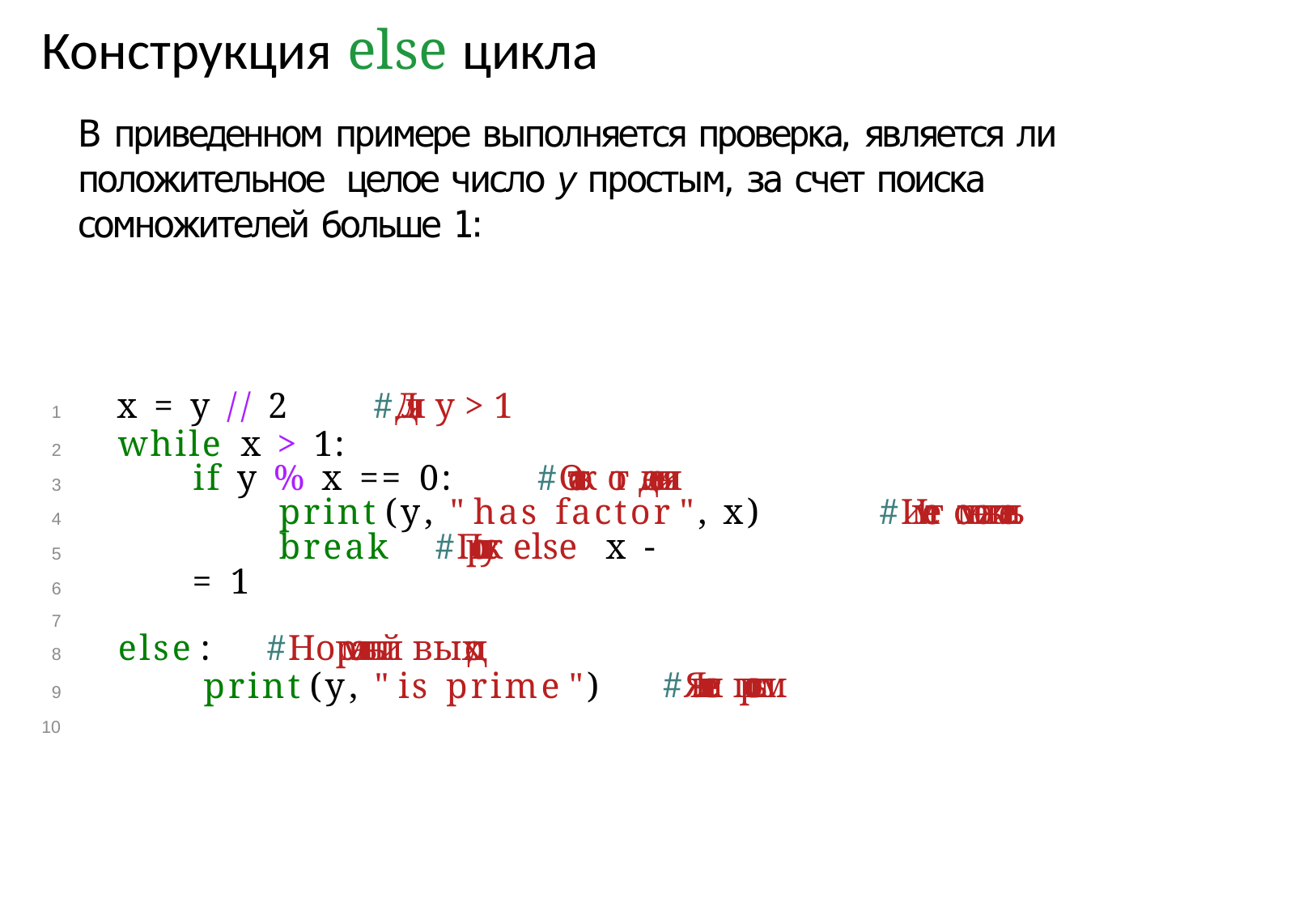

# Конструкция else цикла
В приведенном примере выполняется проверка, является ли положительное  целое число y простым, за счет поиска сомножителей больше 1:
1	x = y // 2	#Для y > 1
2	while x > 1:
3
4
5
6
7
8	else :	#Нормальный выход
9	print (y, " is  prime ")
10
if y % x ==  0:	#Остаток от деления
print (y, " has  factor ", x)	#Имеет сомножитель
break	#Пропуск else   x -= 1
#Является простым